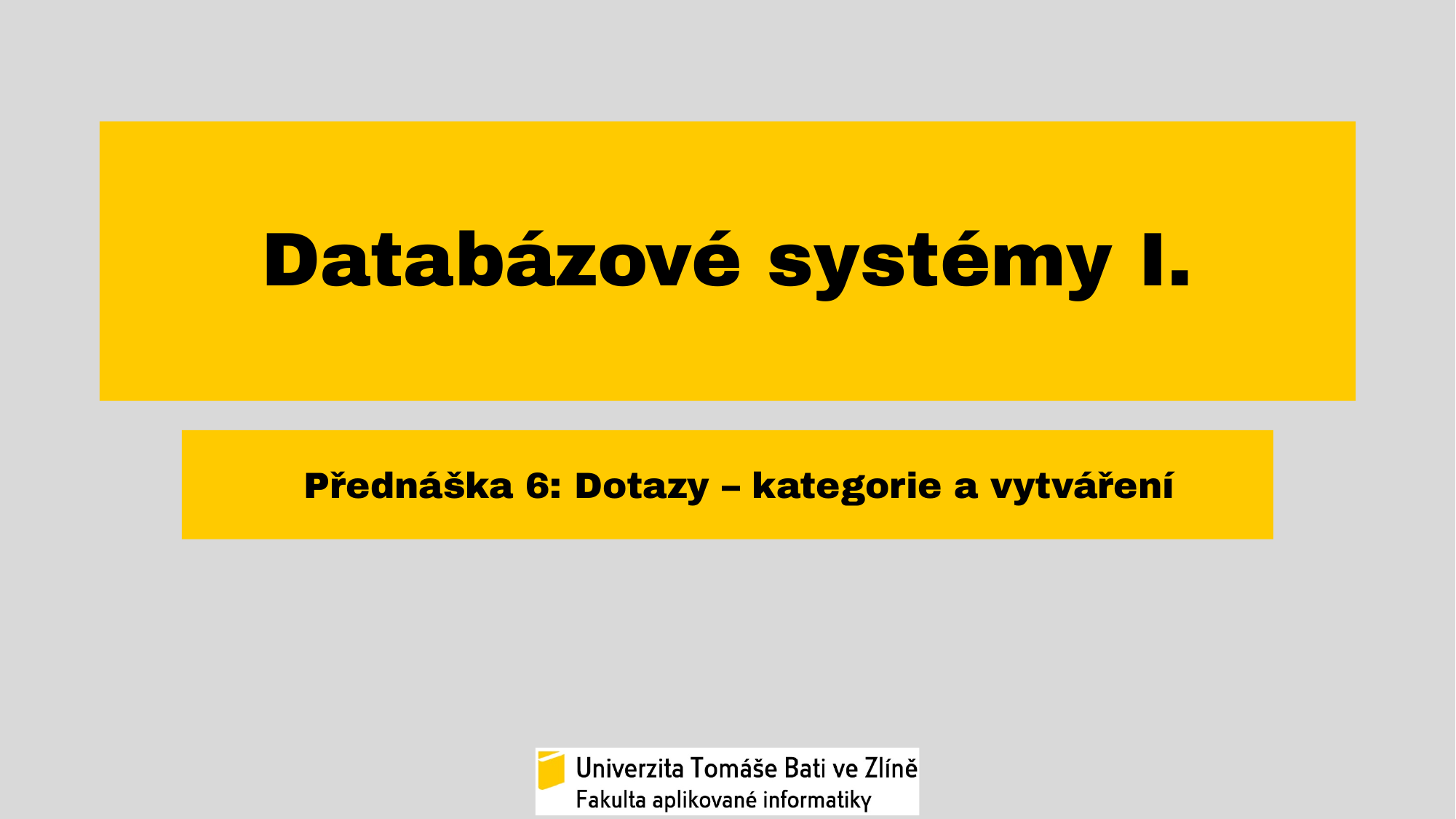

# Databázové systémy I.
Přednáška 6: Dotazy – kategorie a vytváření